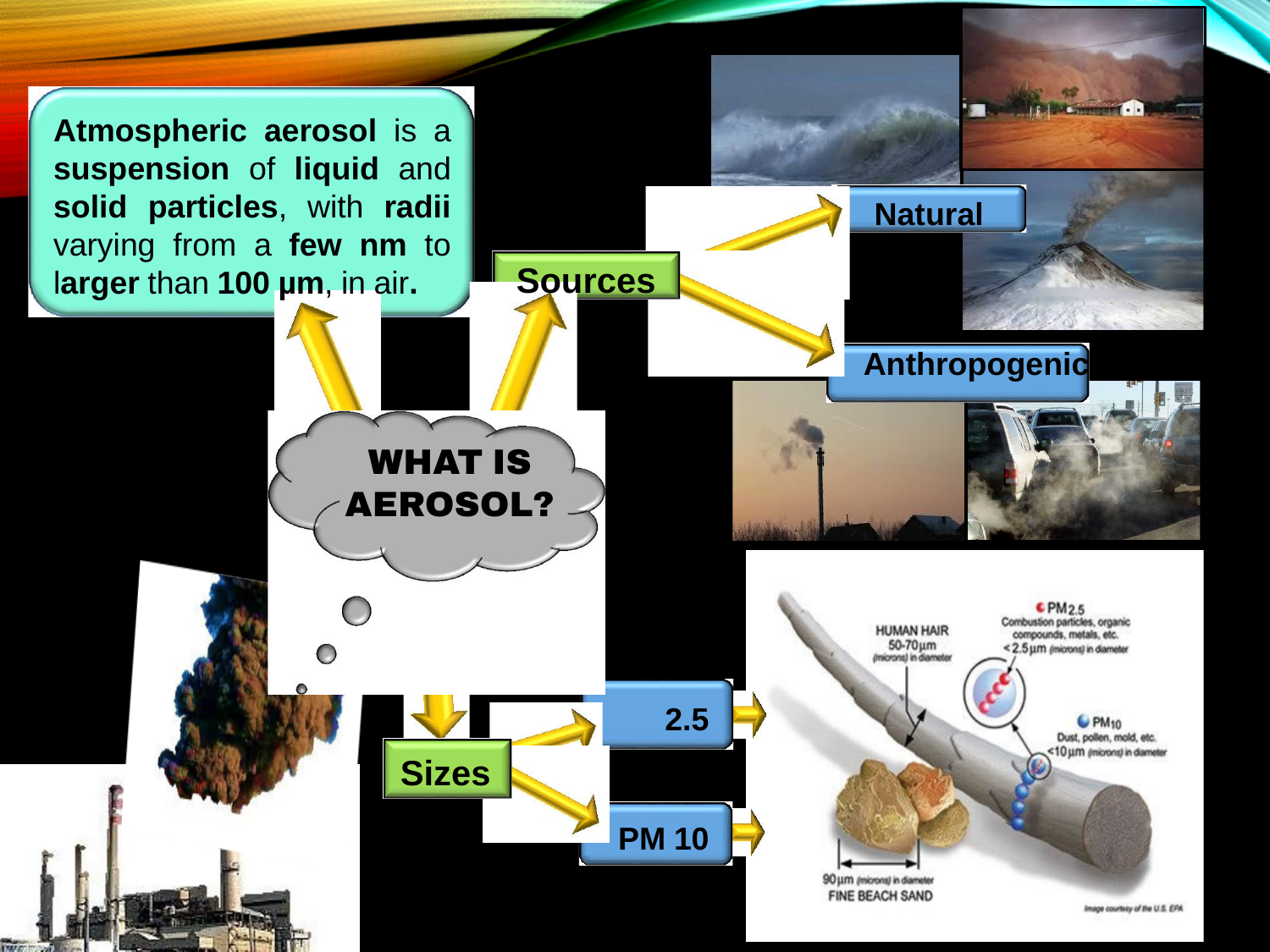

Atmospheric  aerosol  is  a suspension  of  liquid  and solid  particles,  with  radii varying  from  a  few  nm  to larger than 100 µm, in air.

Natural

Sources

Anthropogenic

WHAT IS
AEROSOL?

PM 2

2.5
Sizes
PM 10